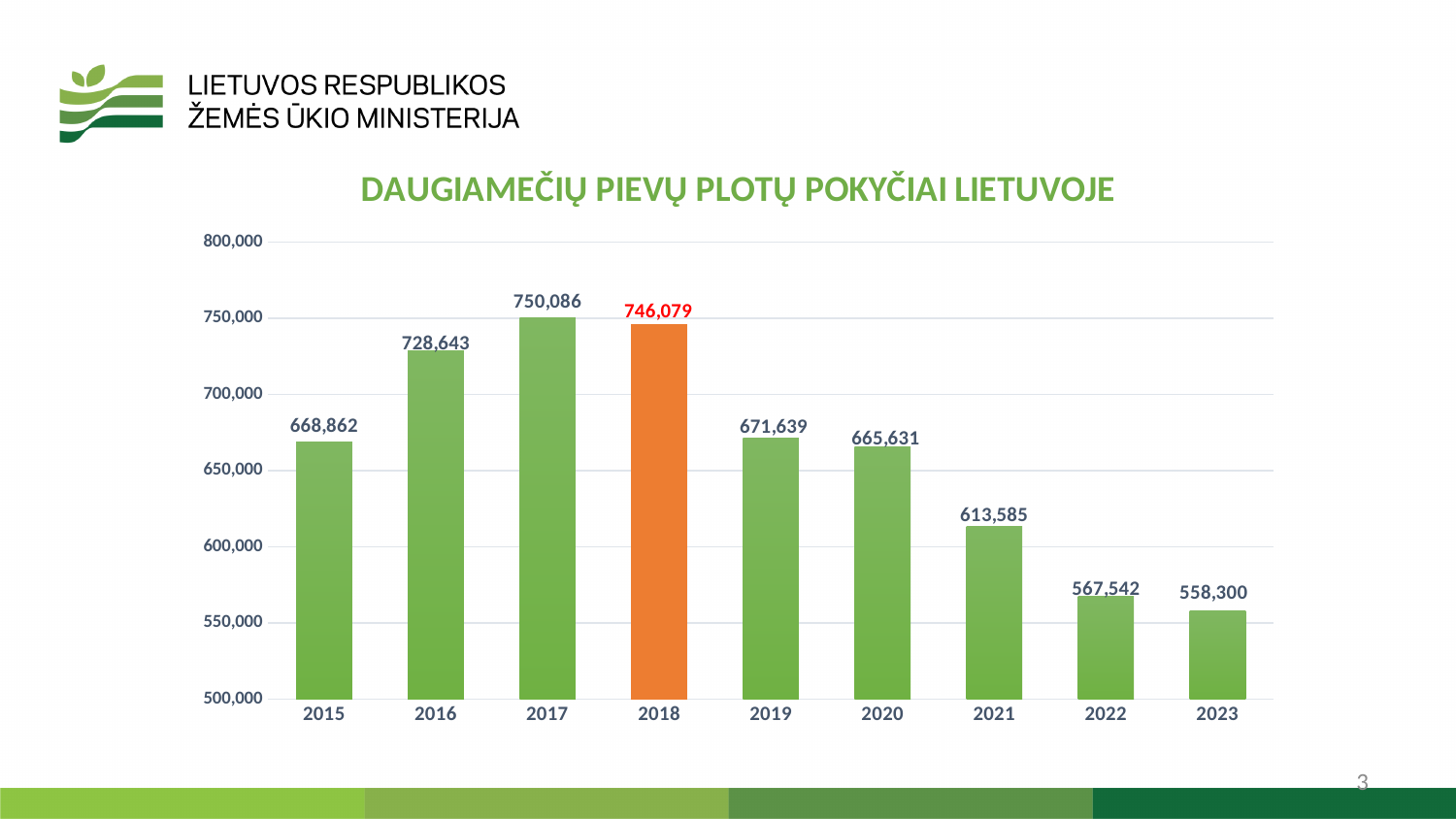

### Chart: DAUGIAMEČIŲ PIEVŲ PLOTŲ POKYČIAI LIETUVOJE

| Category |  |
|---|---|
| 2015 | 668862.0 |
| 2016 | 728643.0 |
| 2017 | 750086.0 |
| 2018 | 746079.0 |
| 2019 | 671639.0 |
| 2020 | 665631.0 |
| 2021 | 613585.0 |
| 2022 | 567542.0 |
| 2023 | 558300.0 |
3